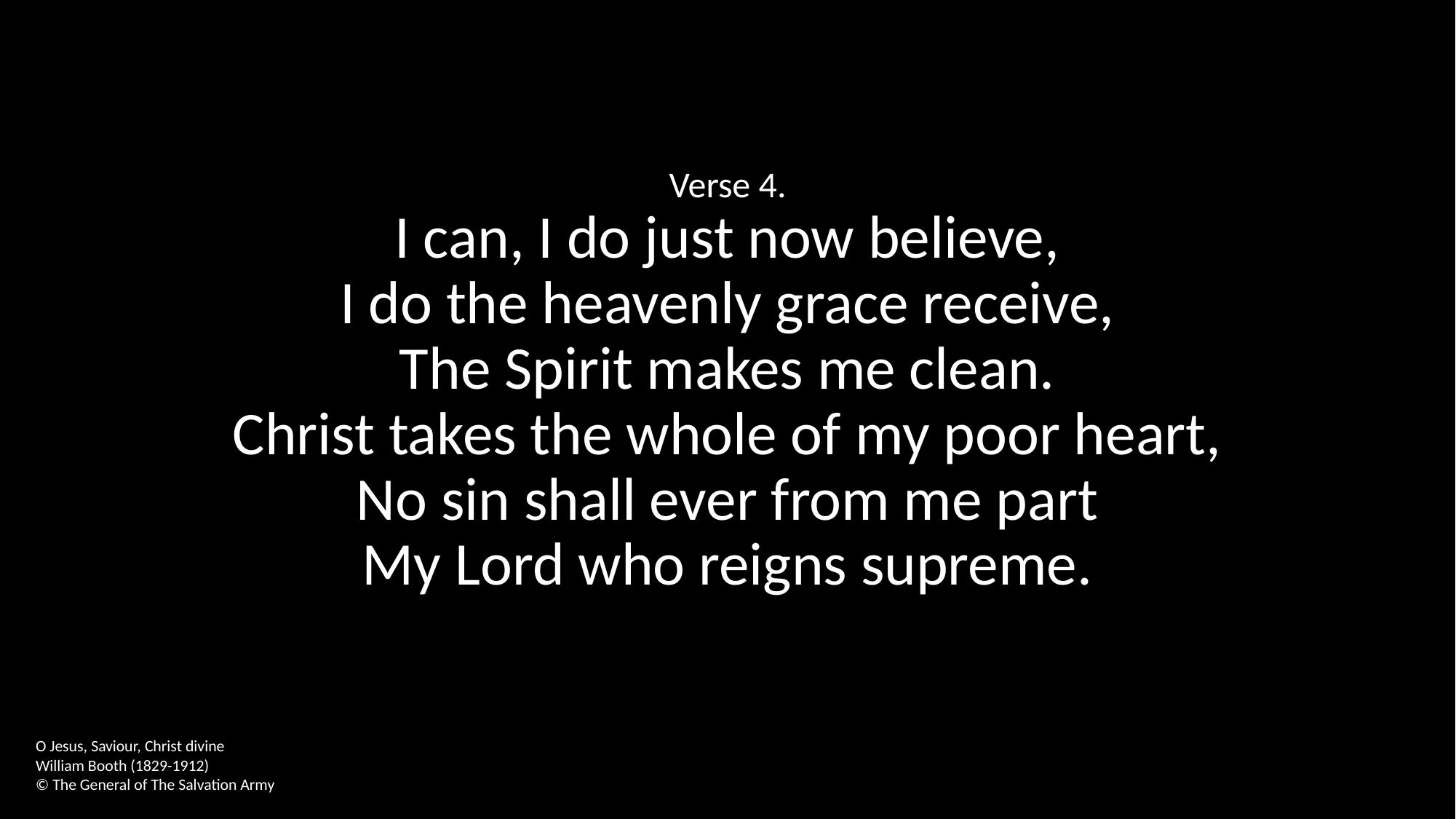

Verse 4.
I can, I do just now believe,
I do the heavenly grace receive,
The Spirit makes me clean.
Christ takes the whole of my poor heart,
No sin shall ever from me part
My Lord who reigns supreme.
O Jesus, Saviour, Christ divine
William Booth (1829-1912)
© The General of The Salvation Army